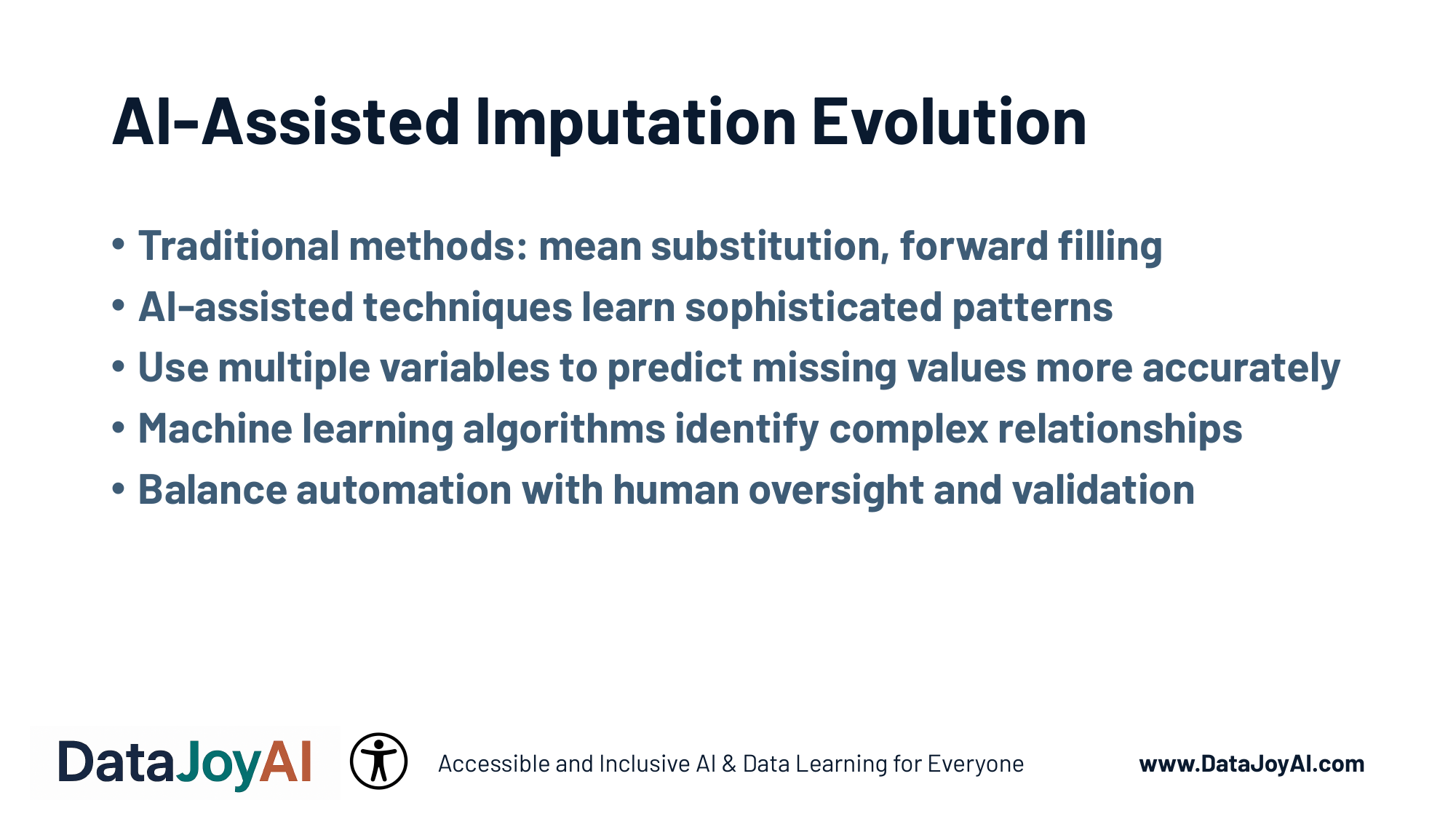

# AI-Assisted Imputation Evolution
Traditional methods: mean substitution, forward filling
AI-assisted techniques learn sophisticated patterns
Use multiple variables to predict missing values more accurately
Machine learning algorithms identify complex relationships
Balance automation with human oversight and validation